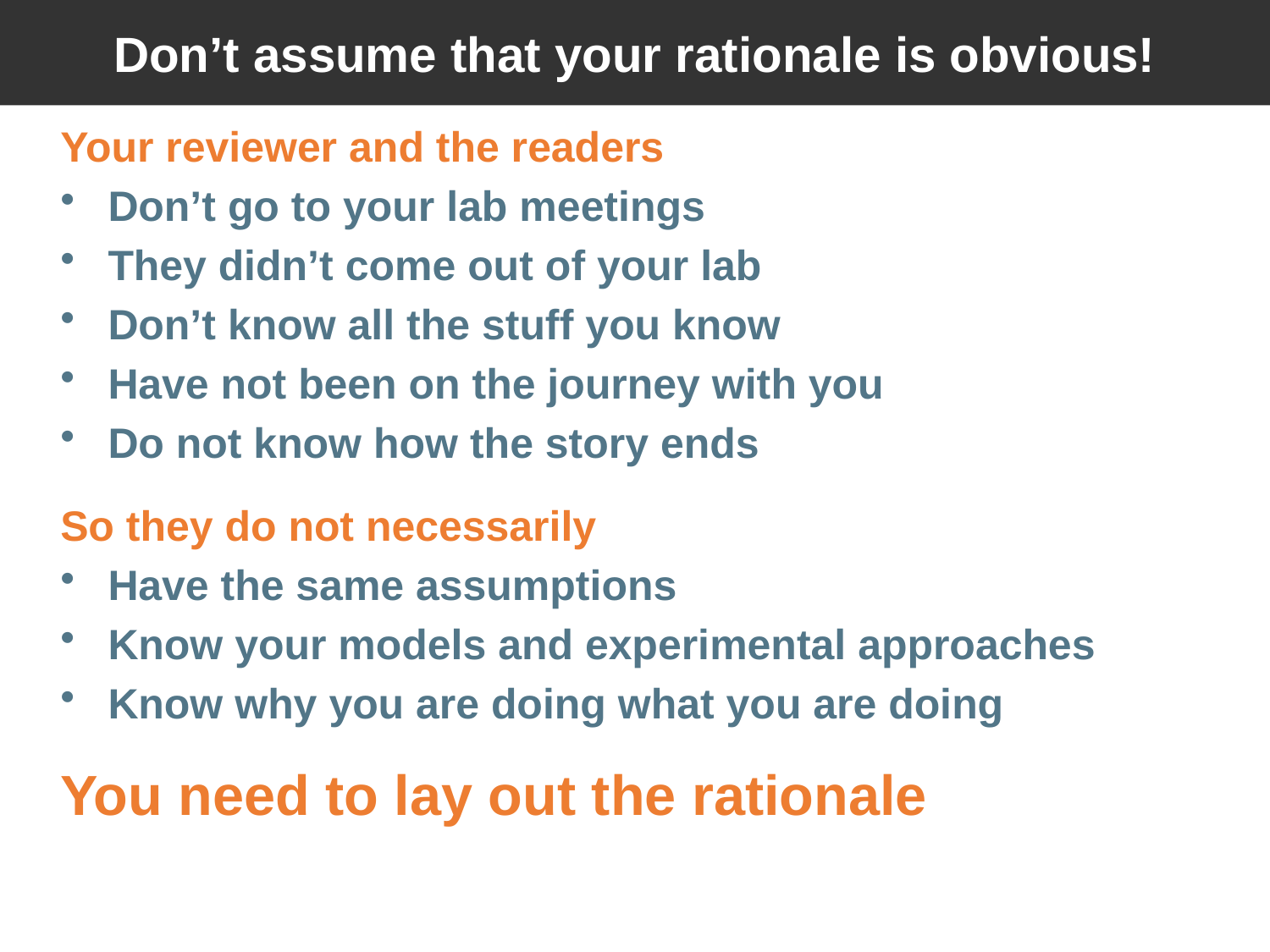

# Don’t assume that your rationale is obvious!
Your reviewer and the readers
Don’t go to your lab meetings
They didn’t come out of your lab
Don’t know all the stuff you know
Have not been on the journey with you
Do not know how the story ends
So they do not necessarily
Have the same assumptions
Know your models and experimental approaches
Know why you are doing what you are doing
You need to lay out the rationale